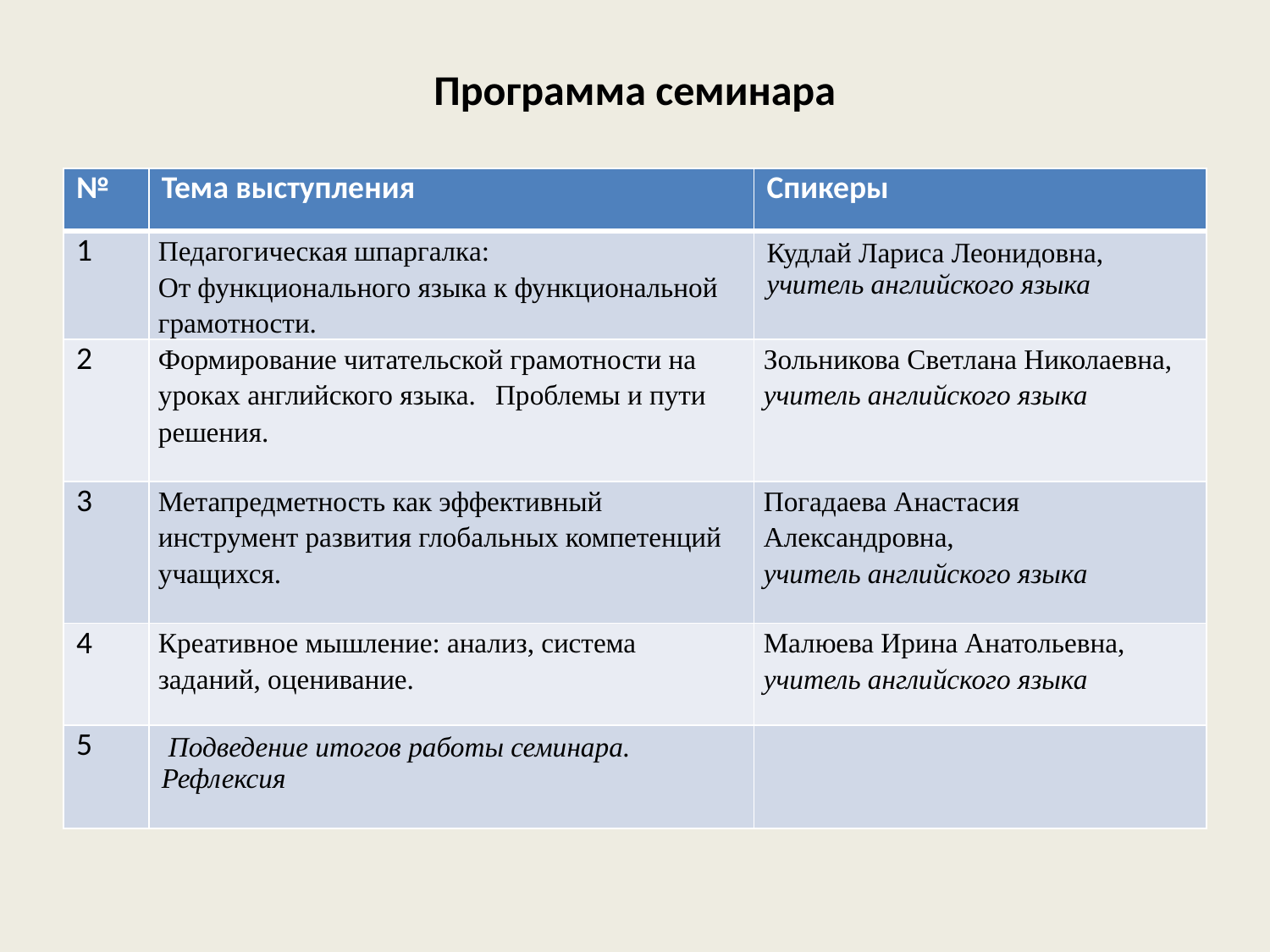

# Программа семинара
| № | Тема выступления | Спикеры |
| --- | --- | --- |
| 1 | Педагогическая шпаргалка: От функционального языка к функциональной грамотности. | Кудлай Лариса Леонидовна, учитель английского языка |
| 2 | Формирование читательской грамотности на уроках английского языка. Проблемы и пути решения. | Зольникова Светлана Николаевна, учитель английского языка |
| 3 | Метапредметность как эффективный инструмент развития глобальных компетенций учащихся. | Погадаева Анастасия Александровна, учитель английского языка |
| 4 | Креативное мышление: анализ, система заданий, оценивание. | Малюева Ирина Анатольевна, учитель английского языка |
| 5 | Подведение итогов работы семинара. Рефлексия |  |